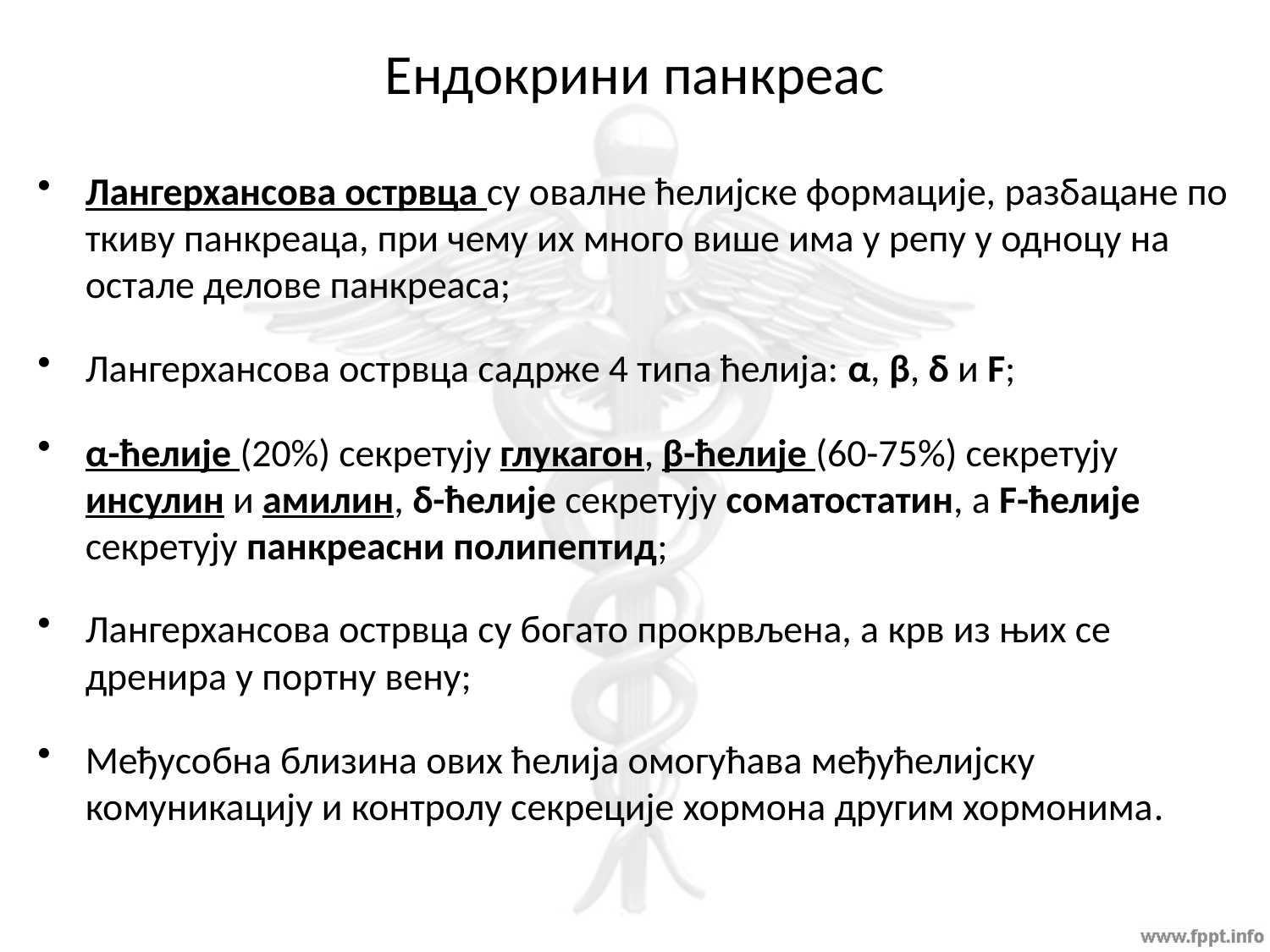

# Ендокрини панкреас

Лангерхансова острвца су овалне ћелијске формације, разбацане по ткиву панкреаца, при чему их много више има у репу у одноцу на остале делове панкреаса;

Лангерхансова острвца садрже 4 типа ћелија: α, β, δ и F;

α-ћелије (20%) секретују глукагон, β-ћелије (60-75%) секретују инсулин и амилин, δ-ћелије секретују соматостатин, а F-ћелије секретују панкреасни полипептид;

Лангерхансова острвца су богато прокрвљена, а крв из њих се дренира у портну вену;

Међусобна близина ових ћелија омогућава међућелијску комуникацију и контролу секреције хормона другим хормонима.